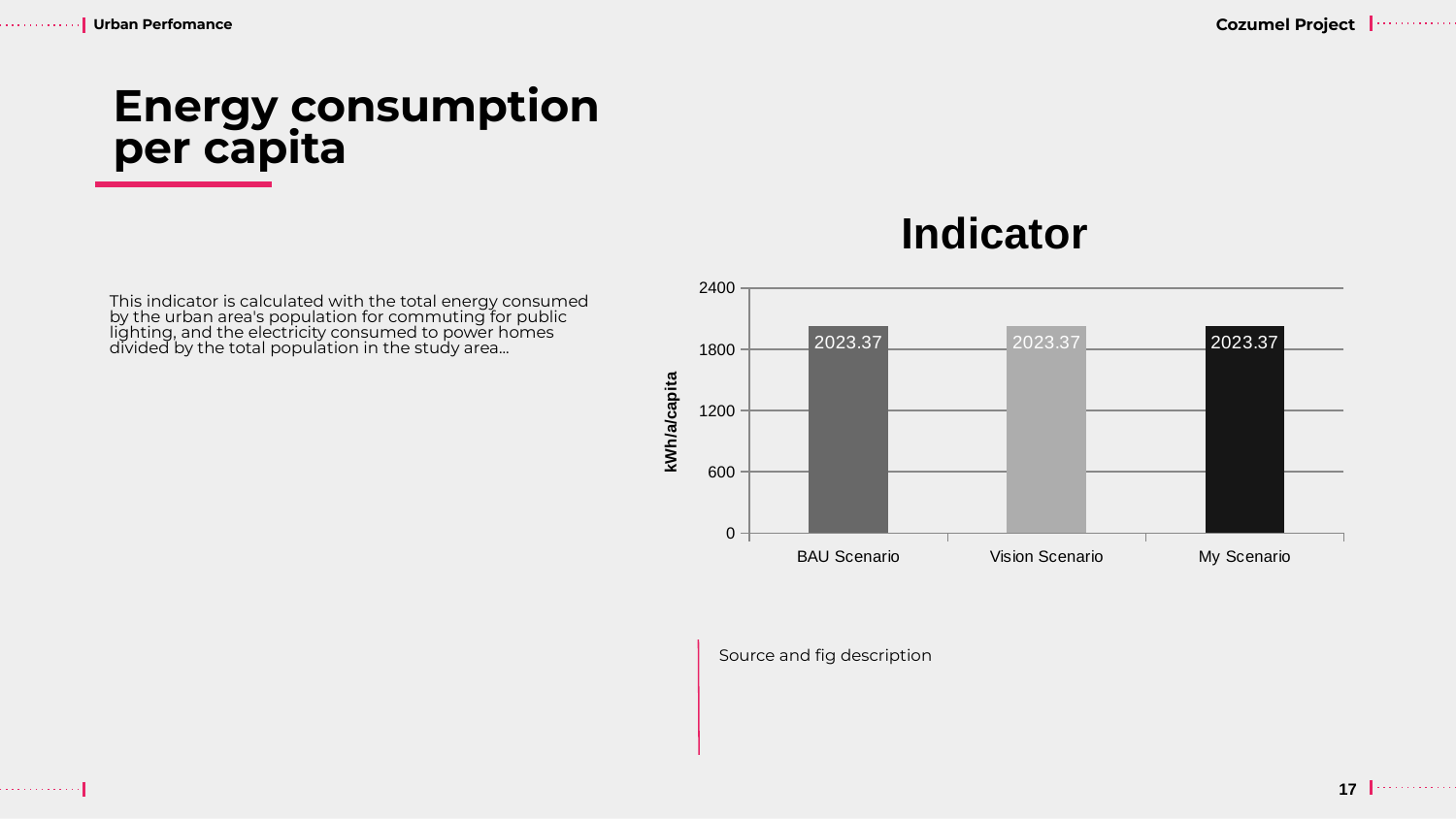

Cozumel Project
Energy consumption per capita

### Chart

| Category | Indicator |
|---|---|
| BAU Scenario | 2023.37 |
| Vision Scenario | 2023.37 |
| My Scenario | 2023.37 |
This indicator is calculated with the total energy consumed by the urban area's population for commuting for public lighting, and the electricity consumed to power homes divided by the total population in the study area...

Source and fig description